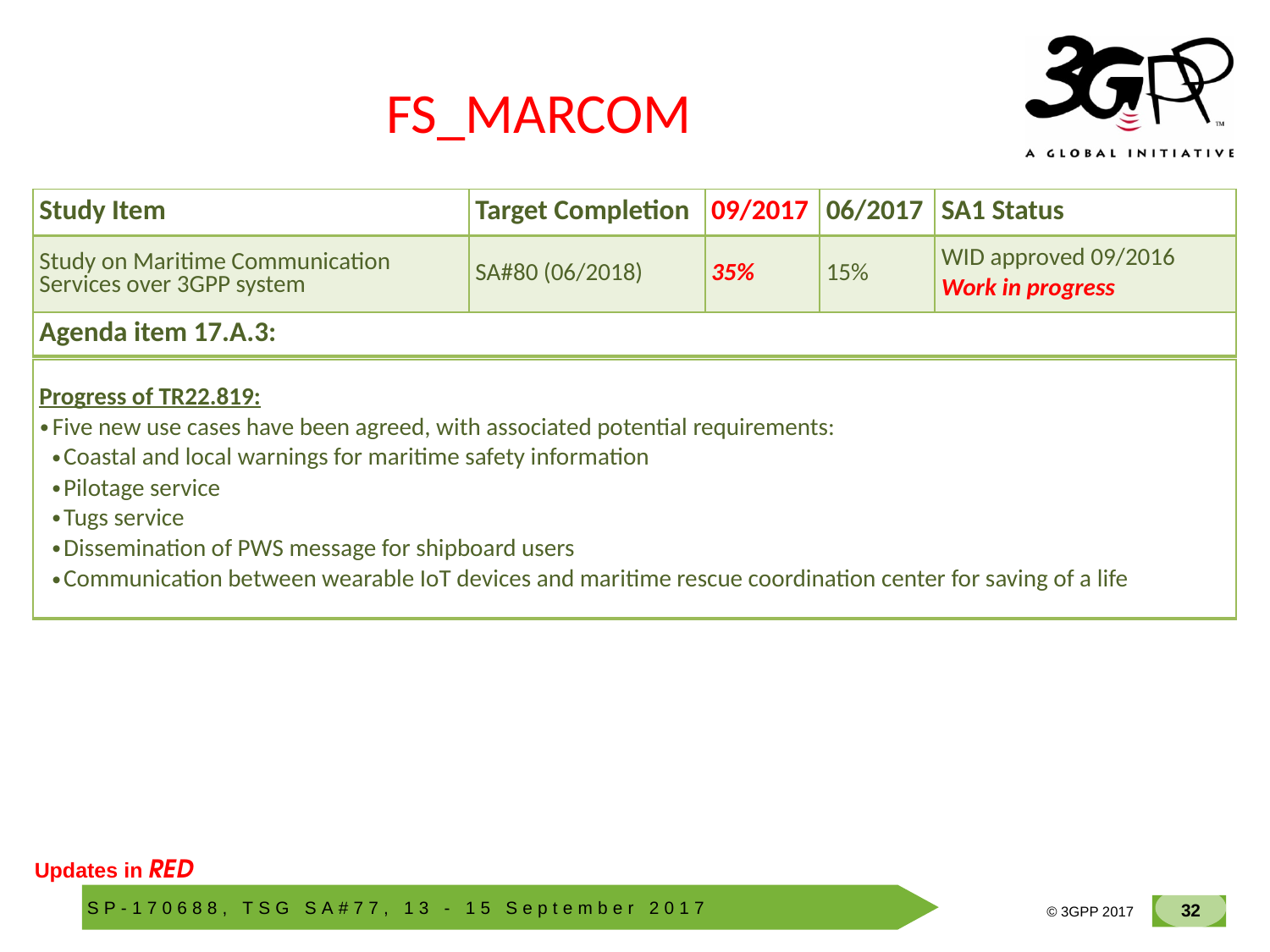

# FS_MARCOM
| Study Item | Target Completion | 09/2017 | 06/2017 | SA1 Status |
| --- | --- | --- | --- | --- |
| Study on Maritime Communication Services over 3GPP system | SA#80 (06/2018) | 35% | 15% | WID approved 09/2016 Work in progress |
| Agenda item 17.A.3: |
| --- |
|  |
| Progress of TR22.819: Five new use cases have been agreed, with associated potential requirements: Coastal and local warnings for maritime safety information Pilotage service Tugs service Dissemination of PWS message for shipboard users Communication between wearable IoT devices and maritime rescue coordination center for saving of a life |
| --- |
Updates in RED